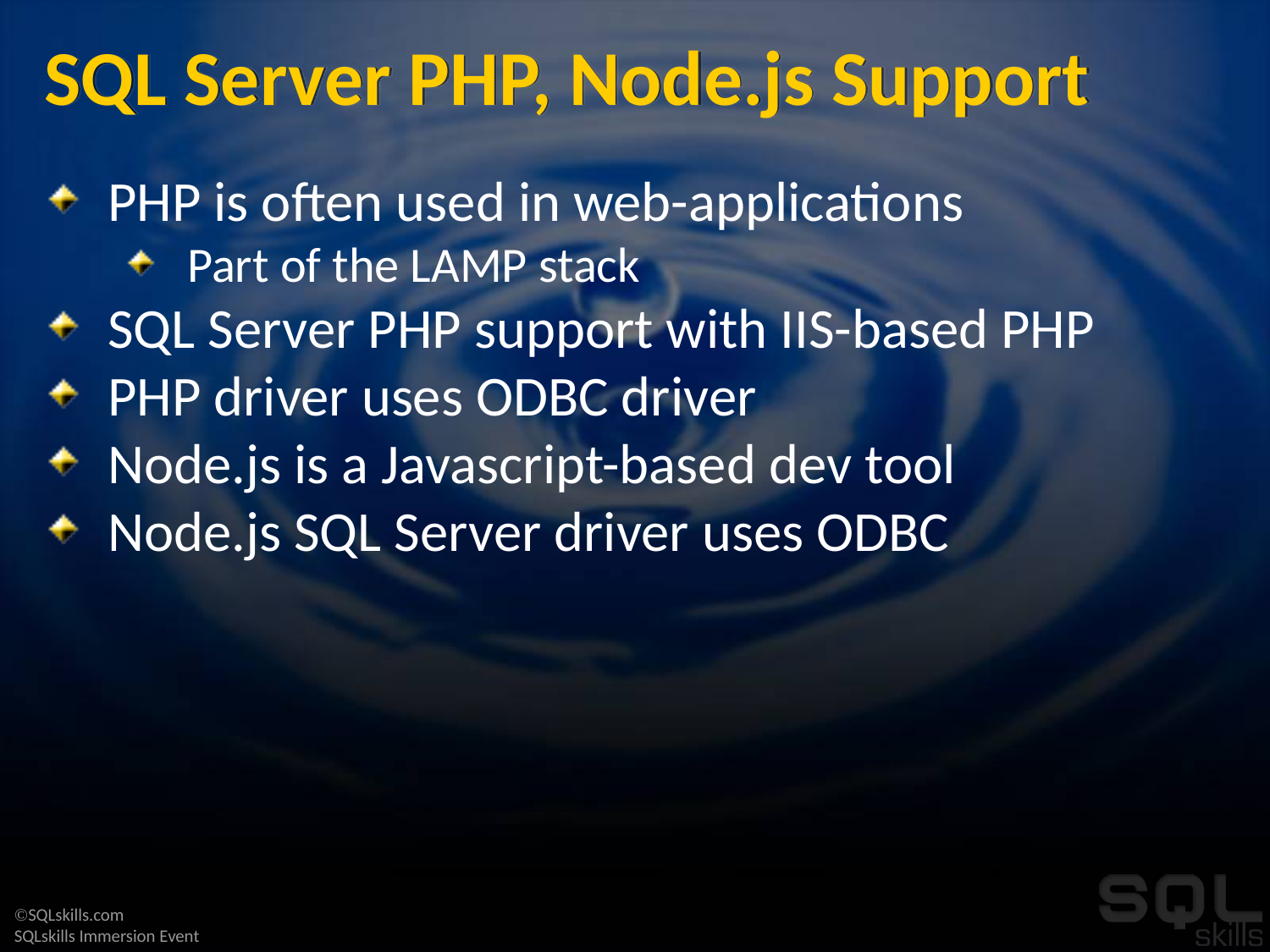

# SQL Server PHP, Node.js Support
PHP is often used in web-applications
Part of the LAMP stack
SQL Server PHP support with IIS-based PHP
PHP driver uses ODBC driver
Node.js is a Javascript-based dev tool
Node.js SQL Server driver uses ODBC